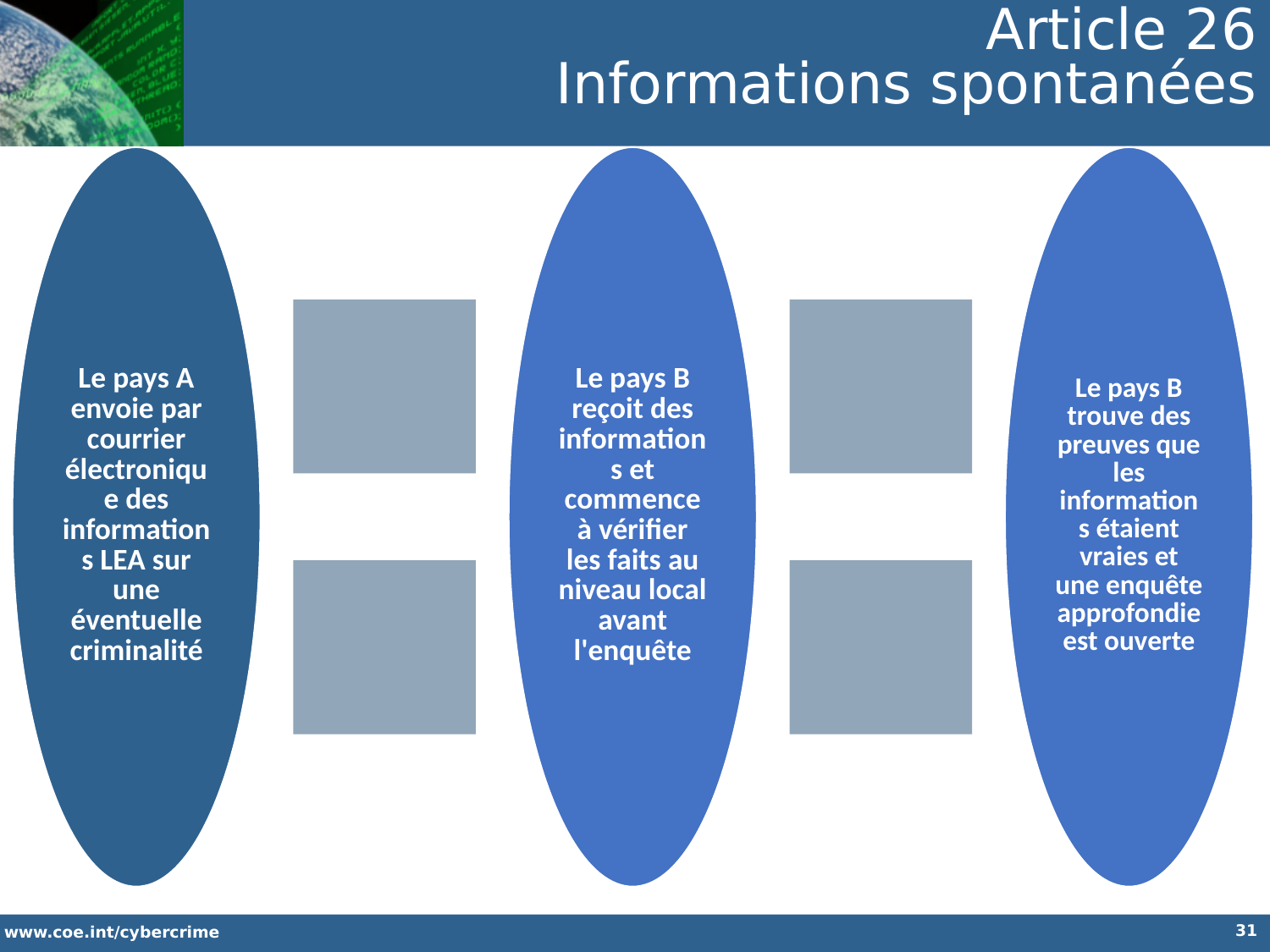

Article 26
Informations spontanées
Le pays A envoie par courrier électronique des informations LEA sur une éventuelle criminalité
Le pays B reçoit des informations et commence à vérifier les faits au niveau local avant l'enquête
Le pays B trouve des preuves que les informations étaient vraies et une enquête approfondie est ouverte
31